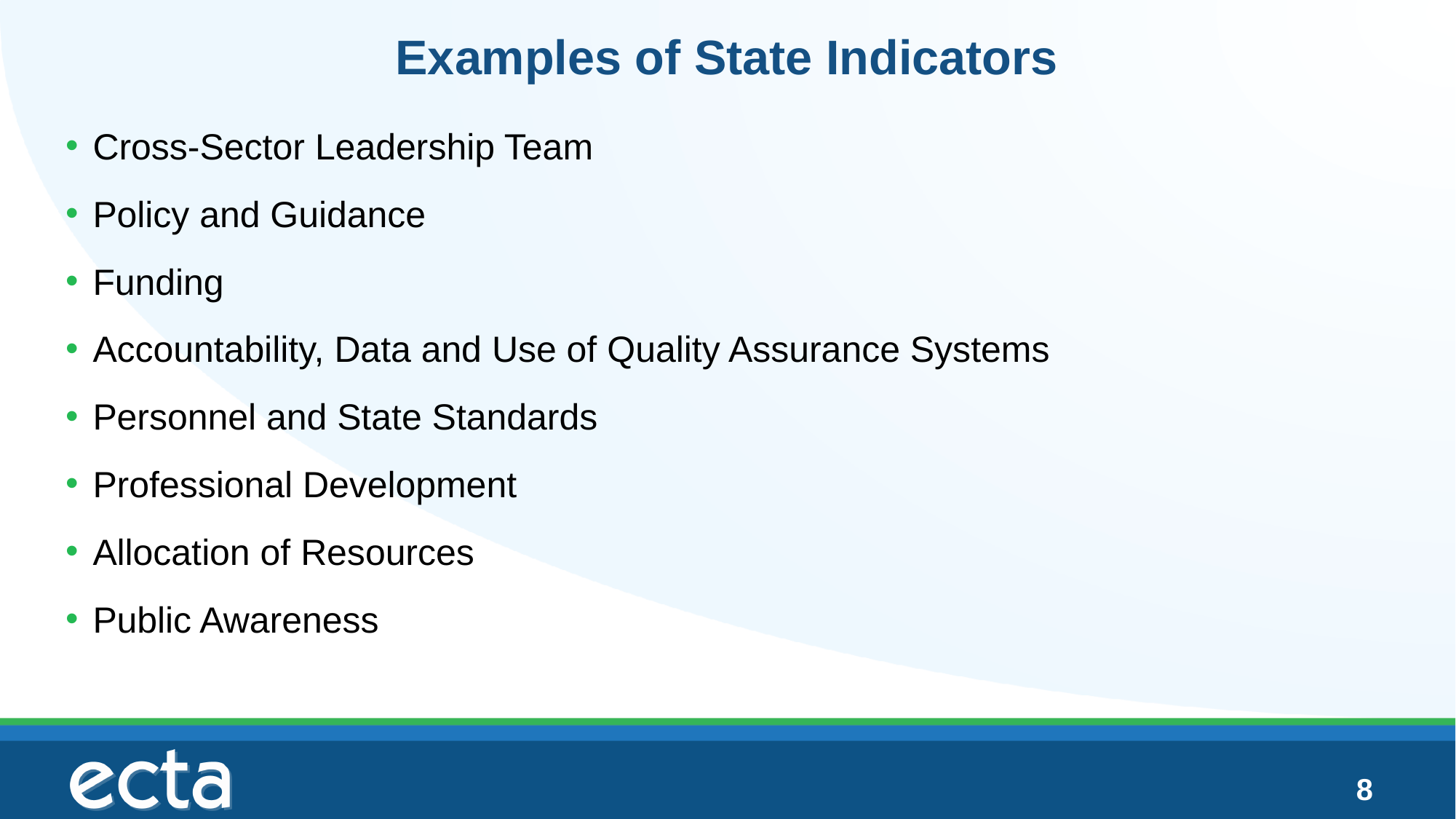

# Examples of State Indicators
Cross-Sector Leadership Team
Policy and Guidance
Funding
Accountability, Data and Use of Quality Assurance Systems
Personnel and State Standards
Professional Development
Allocation of Resources
Public Awareness

8